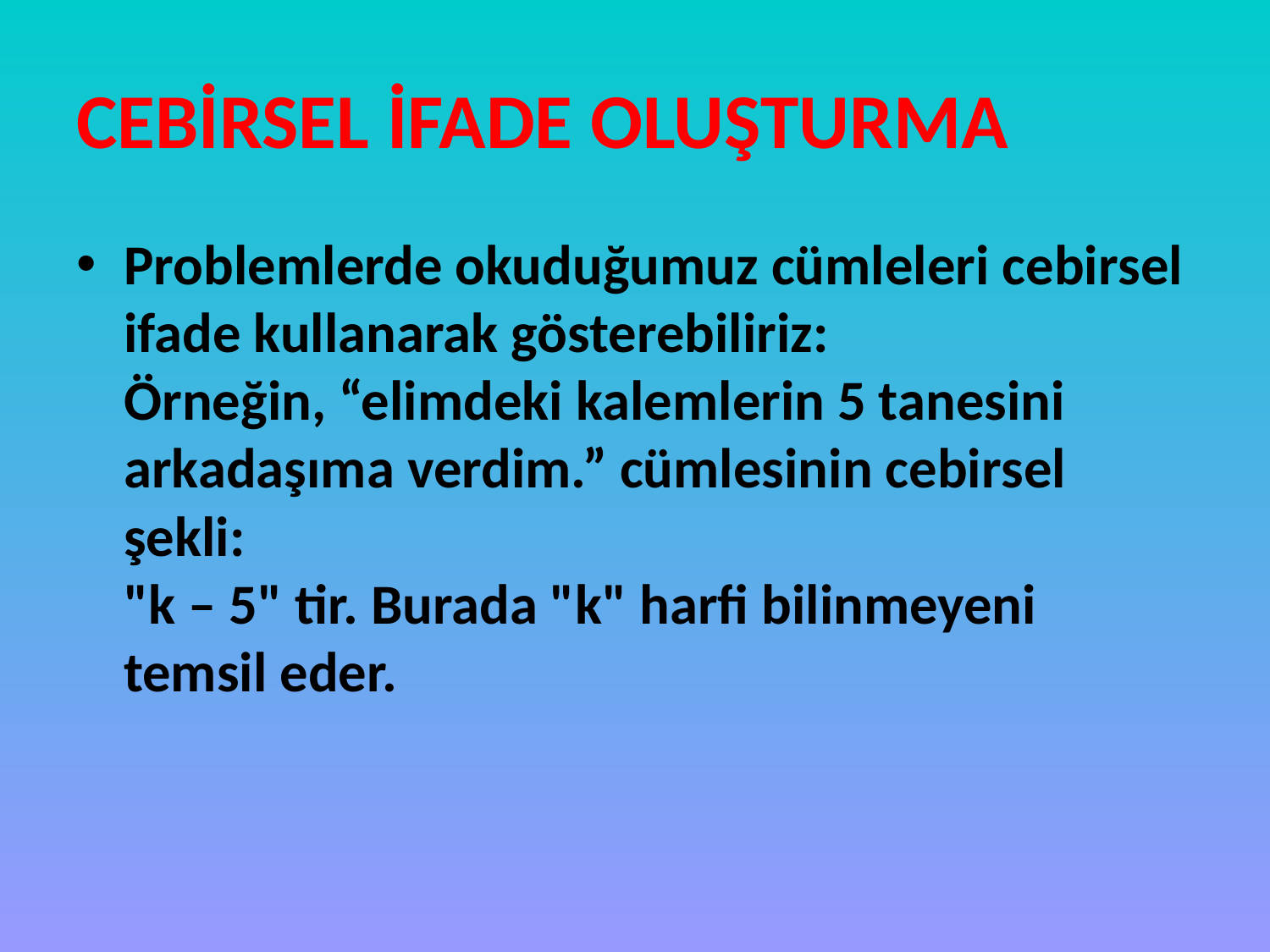

# CEBİRSEL İFADE OLUŞTURMA
Problemlerde okuduğumuz cümleleri cebirsel ifade kullanarak gösterebiliriz:
Örneğin, “elimdeki kalemlerin 5 tanesini arkadaşıma verdim.” cümlesinin cebirsel şekli: 
"k – 5" tir. Burada "k" harfi bilinmeyeni temsil eder.